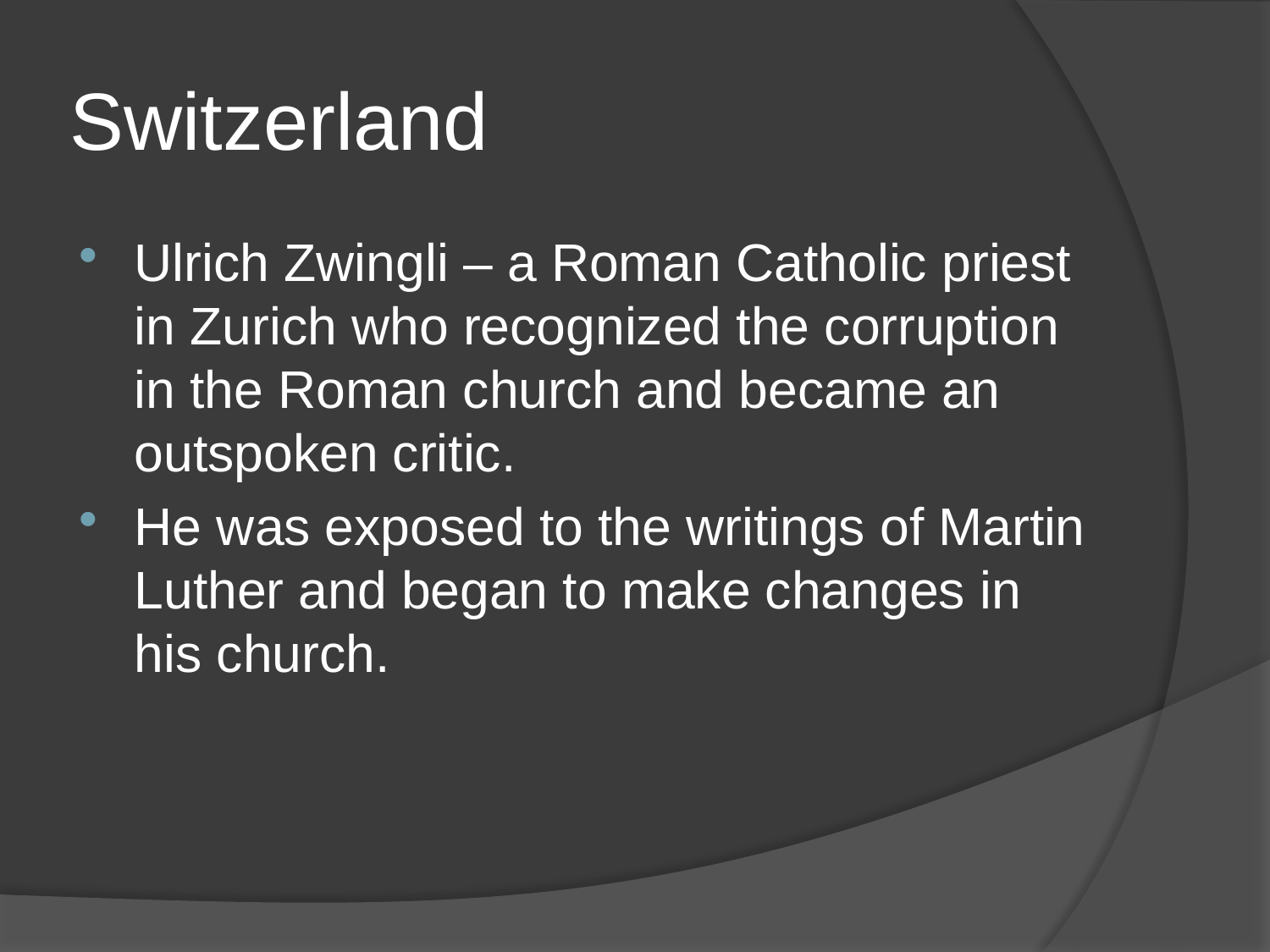

# Switzerland
Ulrich Zwingli – a Roman Catholic priest in Zurich who recognized the corruption in the Roman church and became an outspoken critic.
He was exposed to the writings of Martin Luther and began to make changes in his church.